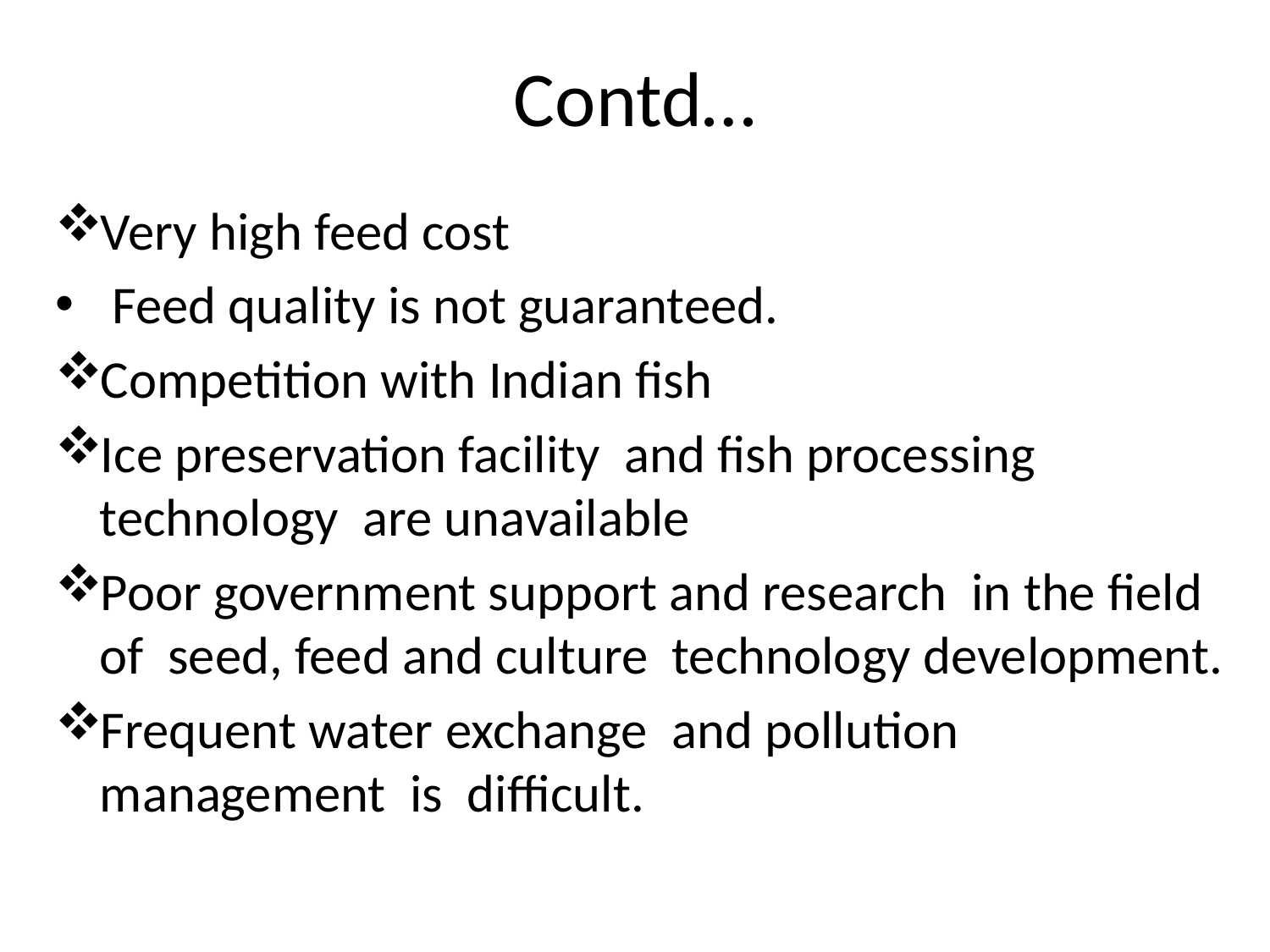

# Contd…
Very high feed cost
 Feed quality is not guaranteed.
Competition with Indian fish
Ice preservation facility  and fish processing technology  are unavailable
Poor government support and research  in the field of  seed, feed and culture  technology development.
Frequent water exchange  and pollution management  is  difficult.